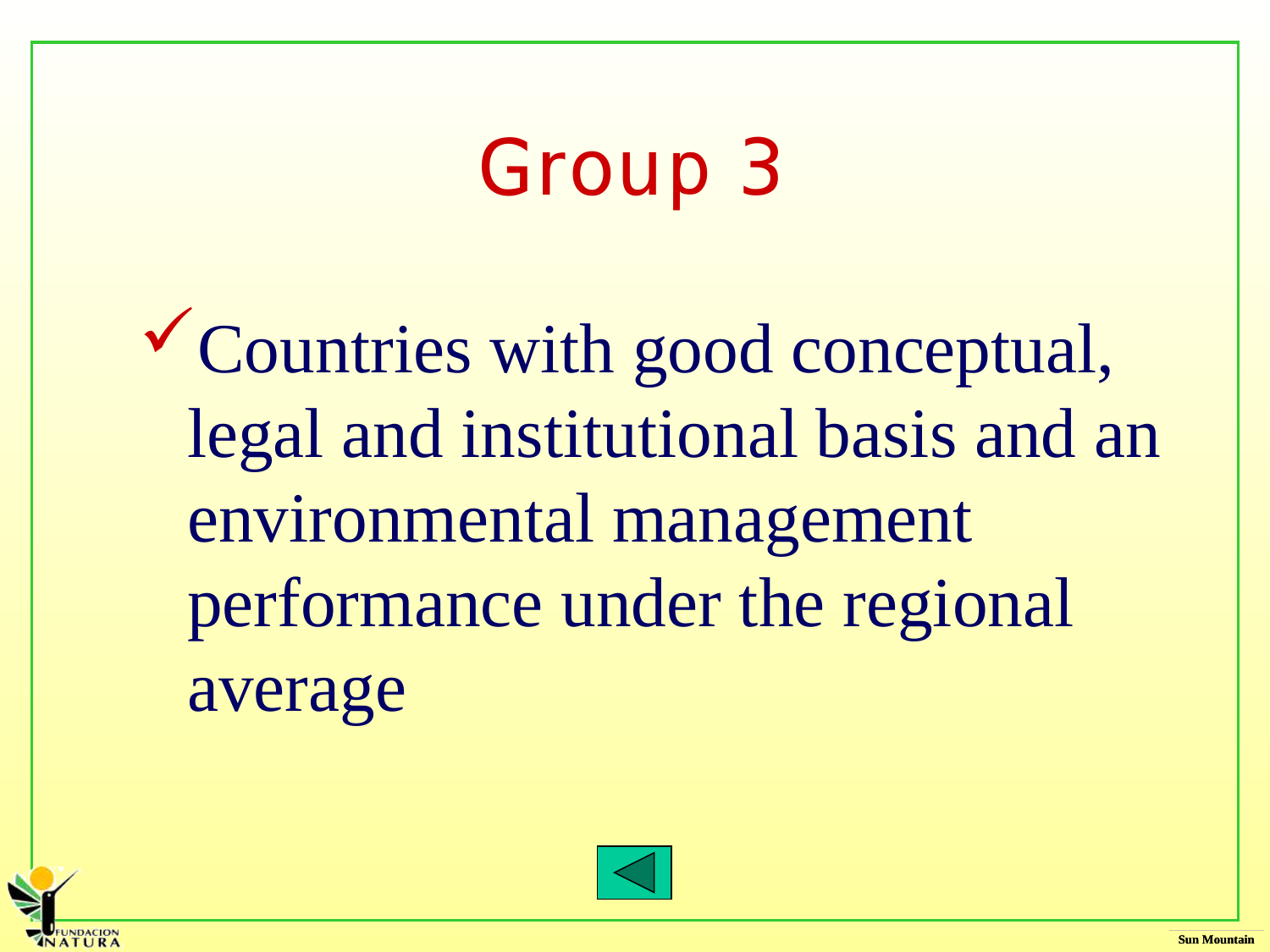

Group 3
Countries with good conceptual, legal and institutional basis and an environmental management performance under the regional average